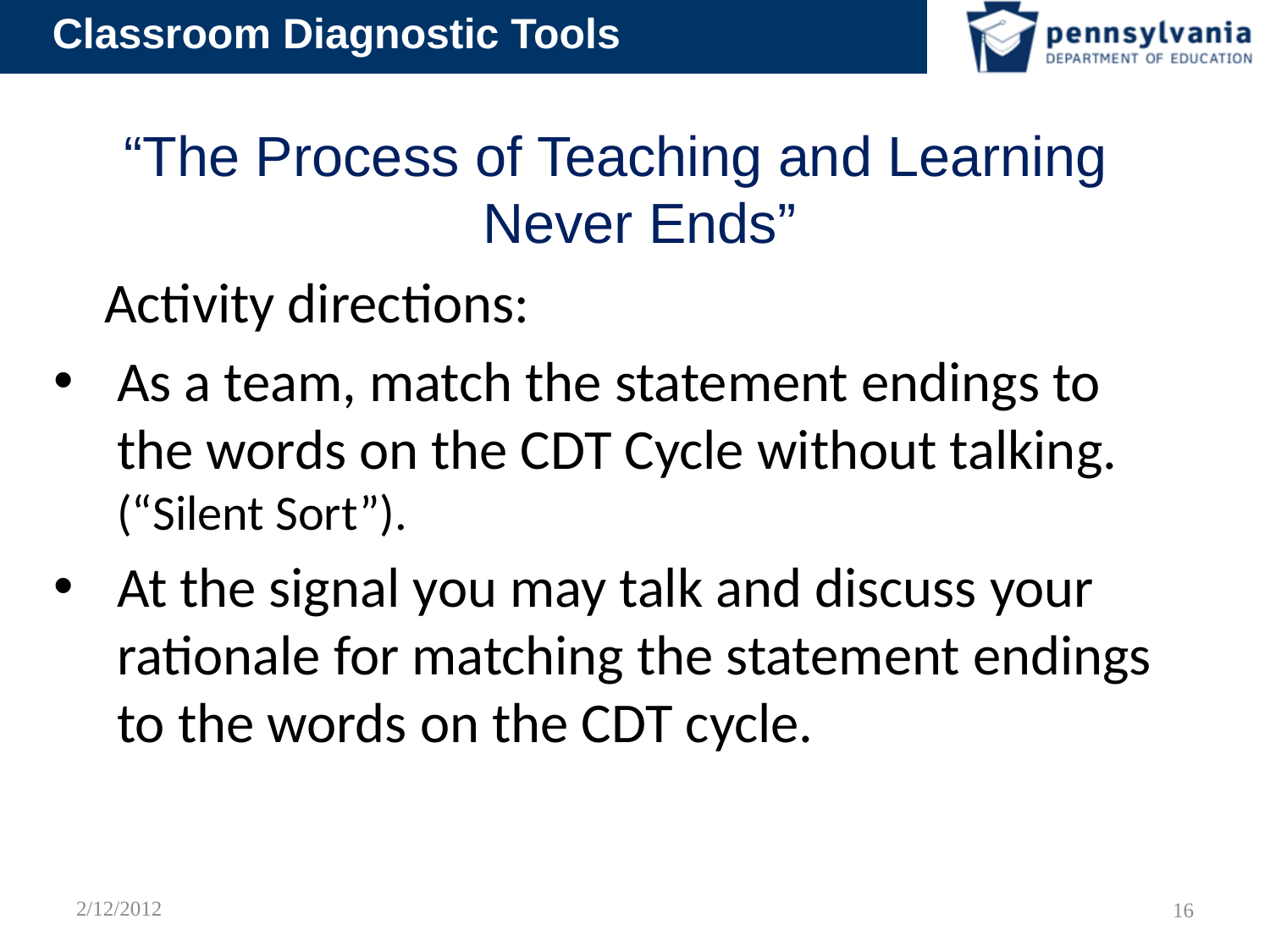

“The Process of Teaching and Learning Never Ends”
    Activity directions:
As a team, match the statement endings to the words on the CDT Cycle without talking. (“Silent Sort”).
At the signal you may talk and discuss your rationale for matching the statement endings to the words on the CDT cycle.
2/12/2012
16